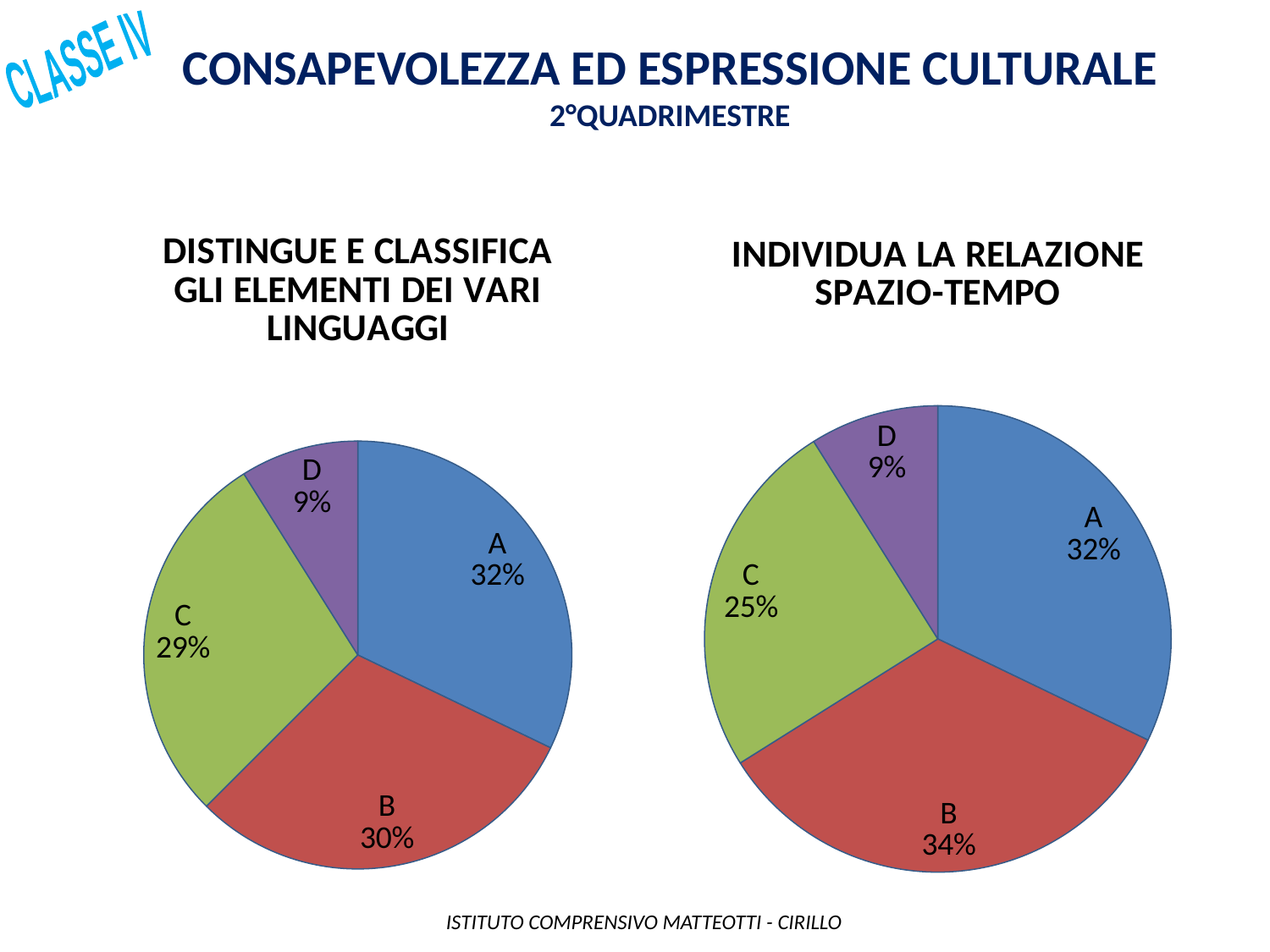

Consapevolezza ed espressione culturale
2°QUADRIMESTRE
CLASSE IV

### Chart: DISTINGUE E CLASSIFICA GLI ELEMENTI DEI VARI LINGUAGGI

| Category |  |
|---|---|
| A | 18.0 |
| B | 17.0 |
| C | 16.0 |
| D | 5.0 |

### Chart: INDIVIDUA LA RELAZIONE SPAZIO-TEMPO

| Category |  |
|---|---|
| A | 18.0 |
| B | 19.0 |
| C | 14.0 |
| D | 5.0 |
 ISTITUTO COMPRENSIVO MATTEOTTI - CIRILLO